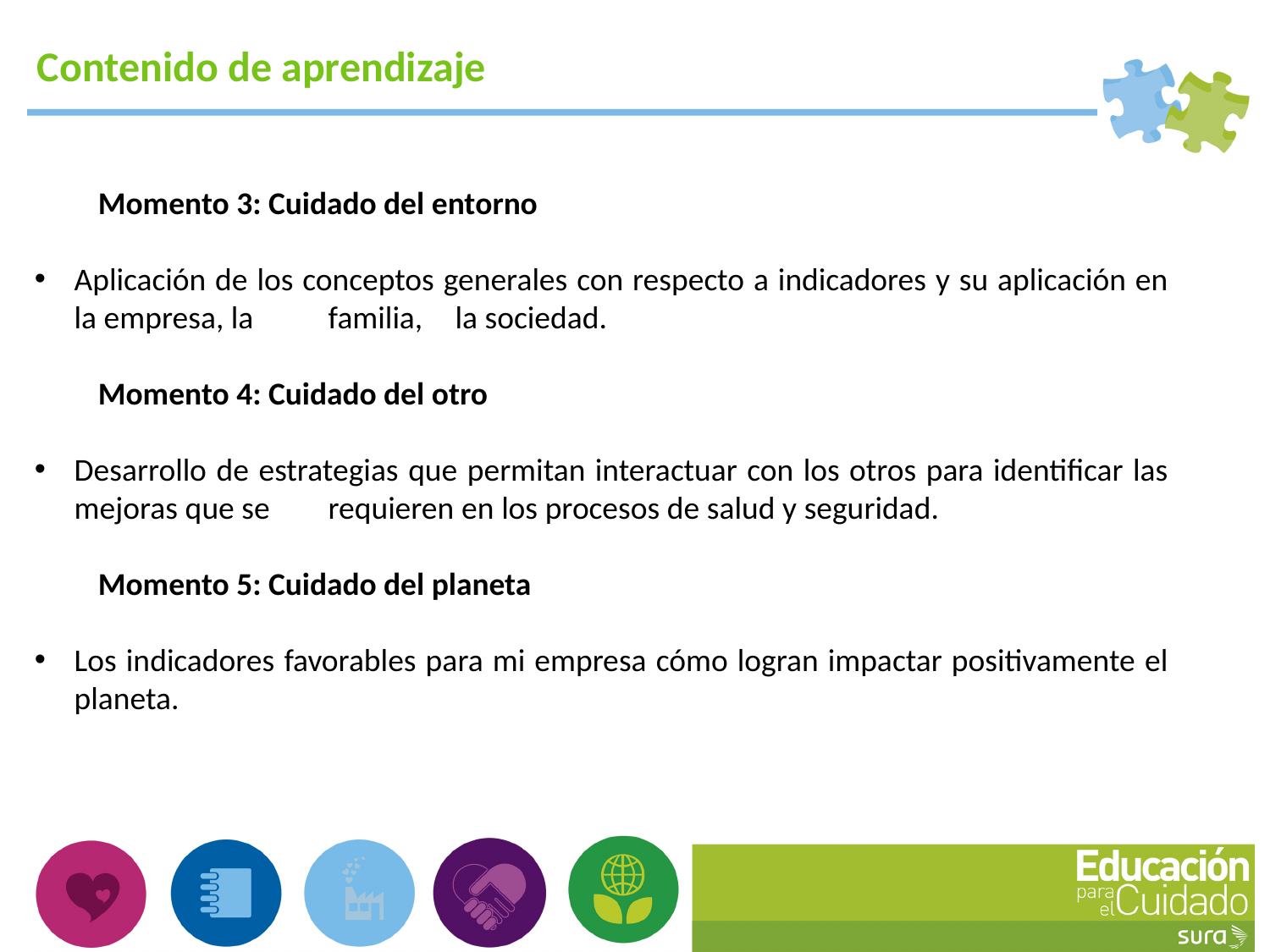

Contenido de aprendizaje
Momento 3: Cuidado del entorno

Aplicación de los conceptos generales con respecto a indicadores y su aplicación en la empresa, la 	familia, 	la sociedad.

Momento 4: Cuidado del otro

Desarrollo de estrategias que permitan interactuar con los otros para identificar las mejoras que se 	requieren en los procesos de salud y seguridad.

Momento 5: Cuidado del planeta

Los indicadores favorables para mi empresa cómo logran impactar positivamente el planeta.